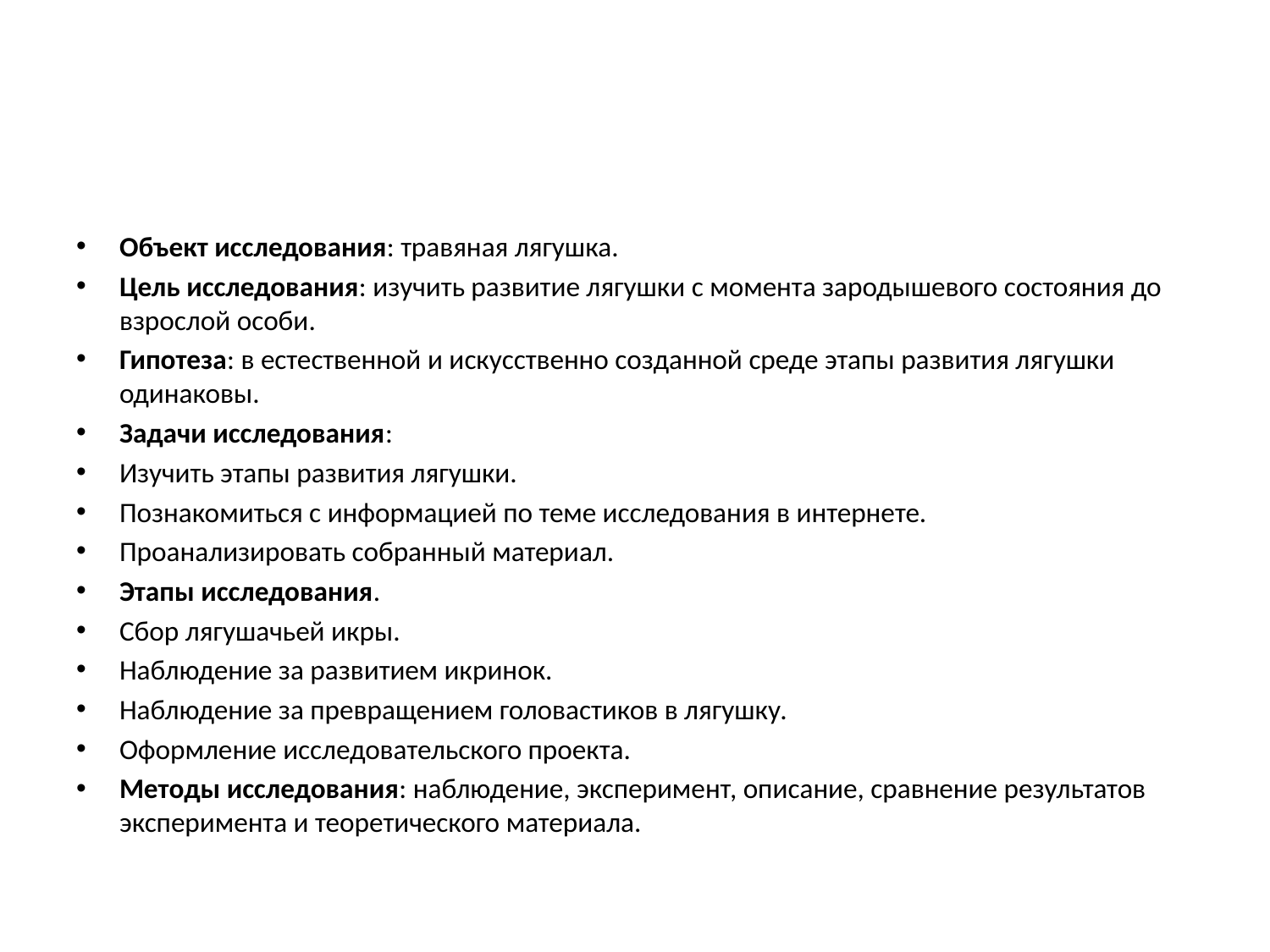

#
Объект исследования: травяная лягушка.
Цель исследования: изучить развитие лягушки с момента зародышевого состояния до взрослой особи.
Гипотеза: в естественной и искусственно созданной среде этапы развития лягушки одинаковы.
Задачи исследования:
Изучить этапы развития лягушки.
Познакомиться с информацией по теме исследования в интернете.
Проанализировать собранный материал.
Этапы исследования.
Сбор лягушачьей икры.
Наблюдение за развитием икринок.
Наблюдение за превращением головастиков в лягушку.
Оформление исследовательского проекта.
Методы исследования: наблюдение, эксперимент, описание, сравнение результатов эксперимента и теоретического материала.